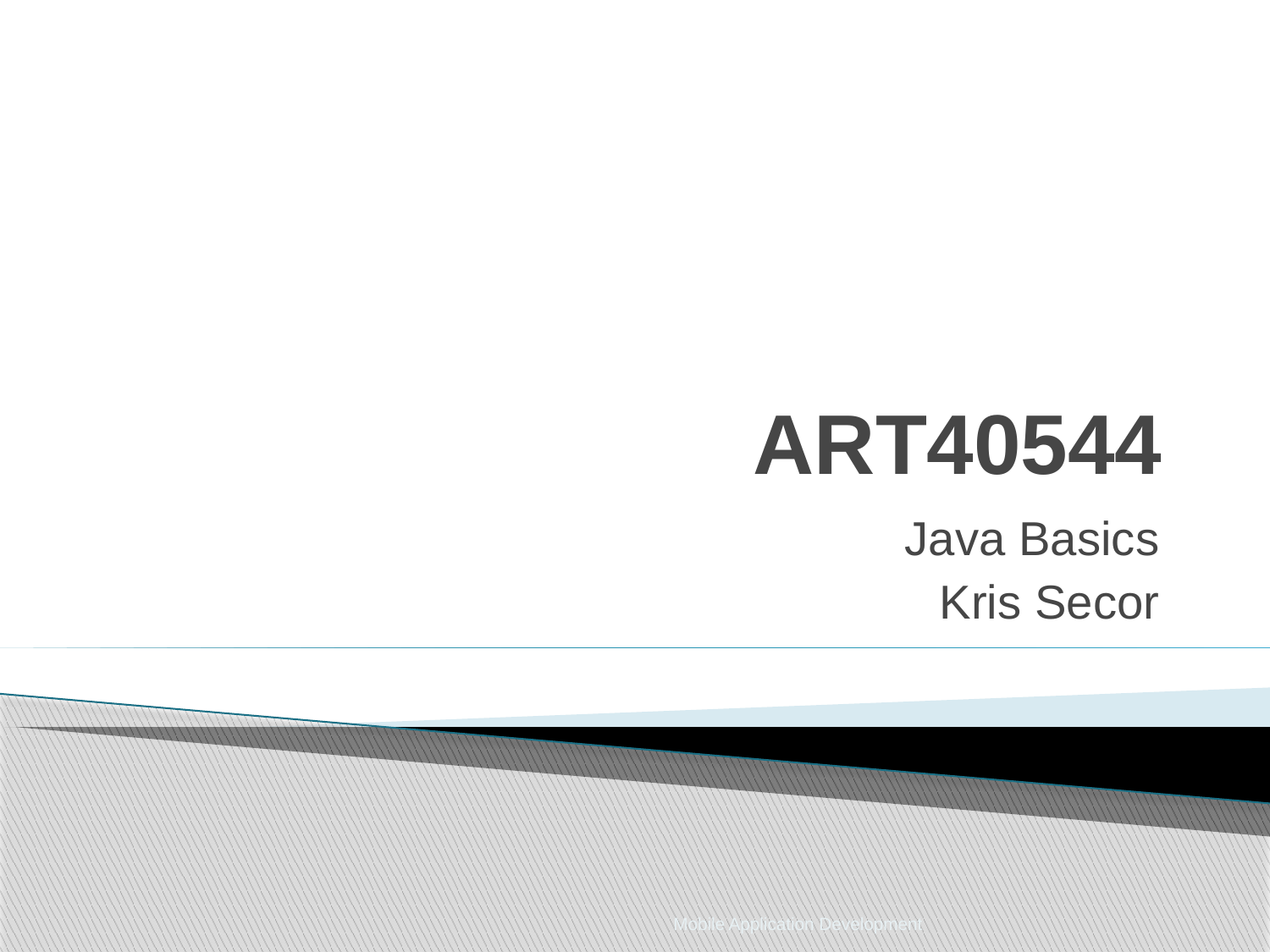

# ART40544
Java Basics
Kris Secor
Mobile Application Development